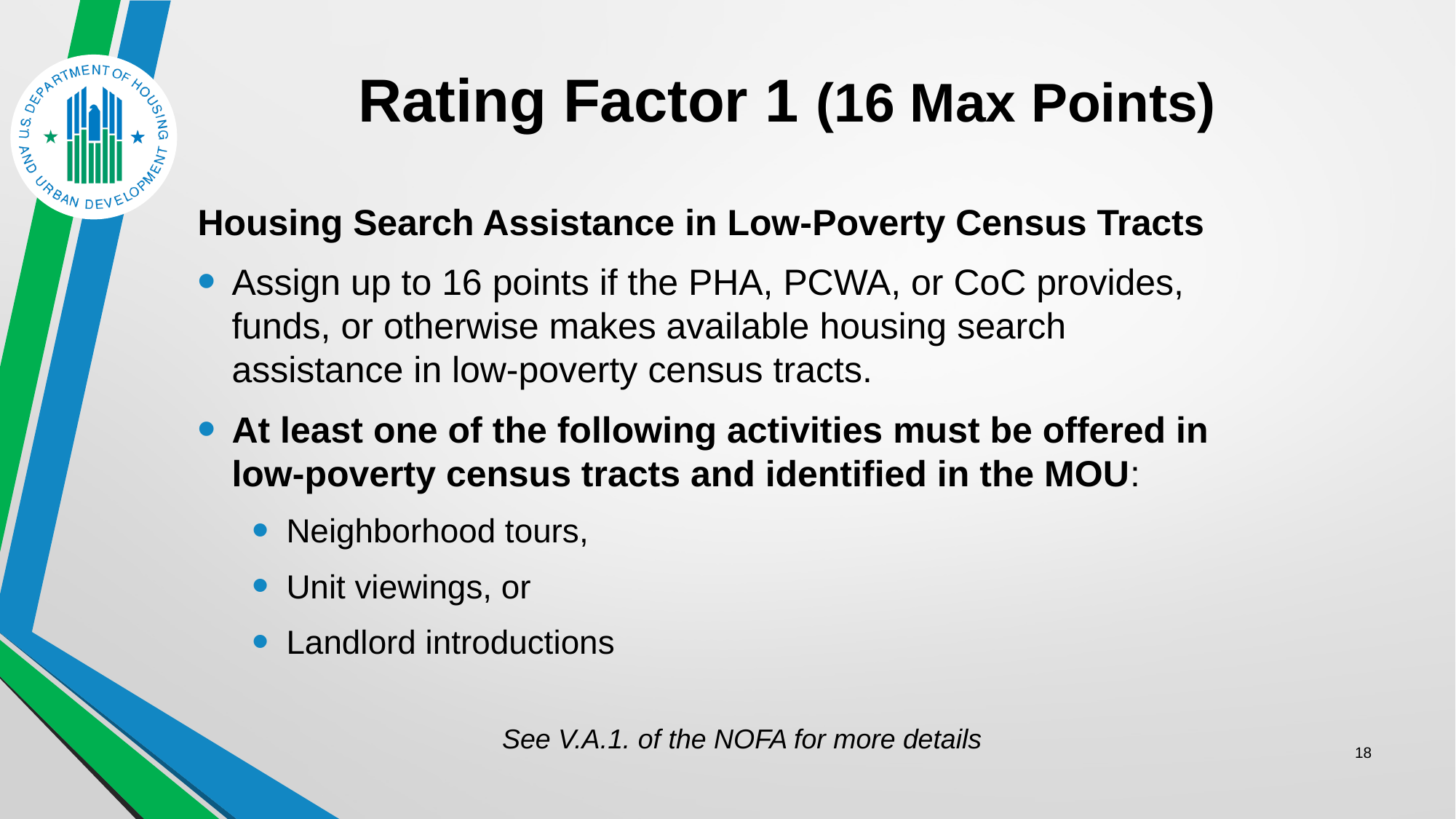

# Rating Factor 1 (16 Max Points)
Housing Search Assistance in Low-Poverty Census Tracts
Assign up to 16 points if the PHA, PCWA, or CoC provides, funds, or otherwise makes available housing search assistance in low-poverty census tracts.
At least one of the following activities must be offered in low-poverty census tracts and identified in the MOU:
Neighborhood tours,
Unit viewings, or
Landlord introductions
See V.A.1. of the NOFA for more details
18